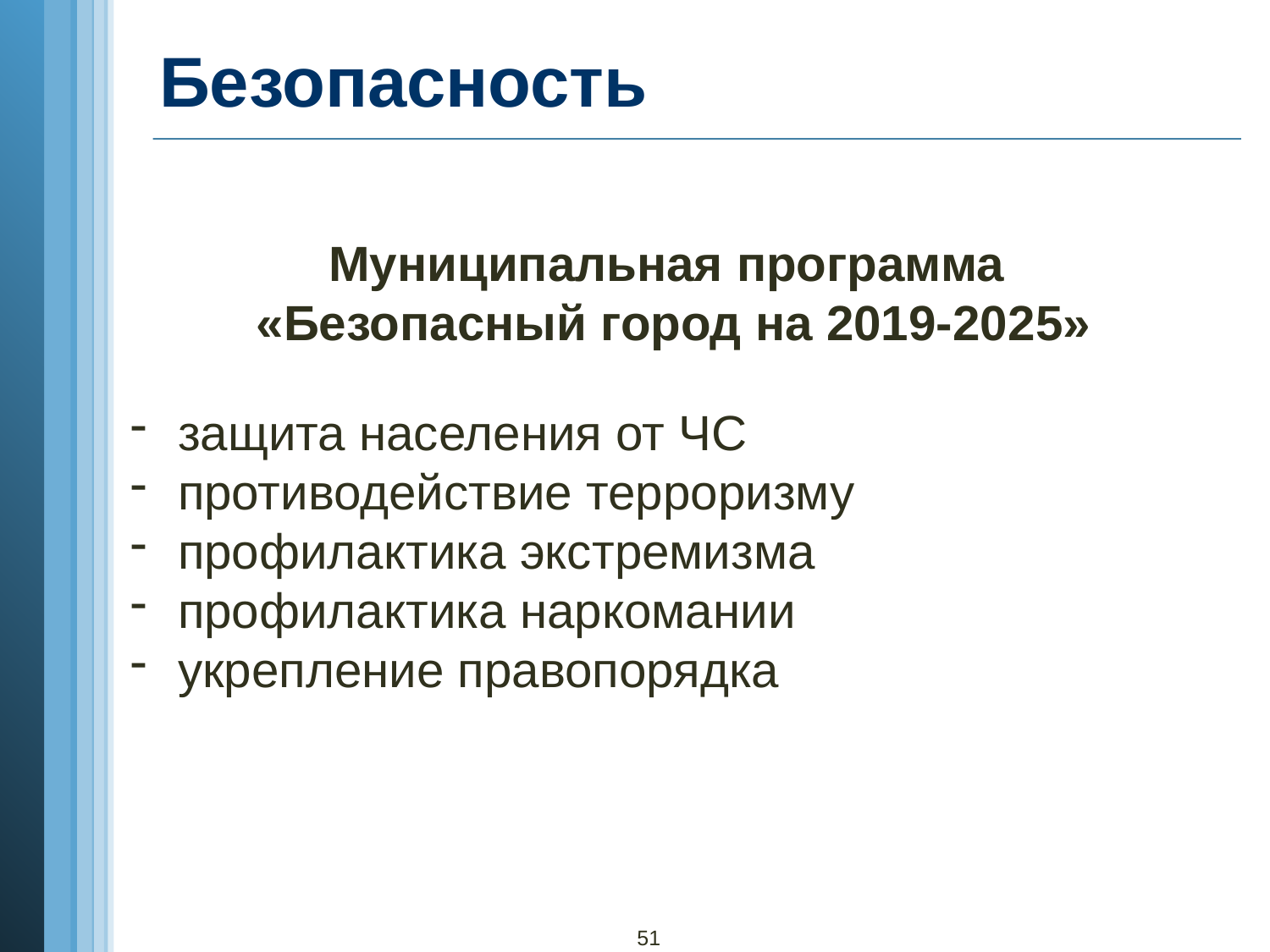

# Безопасность
Муниципальная программа
«Безопасный город на 2019-2025»

защита населения от ЧС
противодействие терроризму
профилактика экстремизма
профилактика наркомании
укрепление правопорядка
51